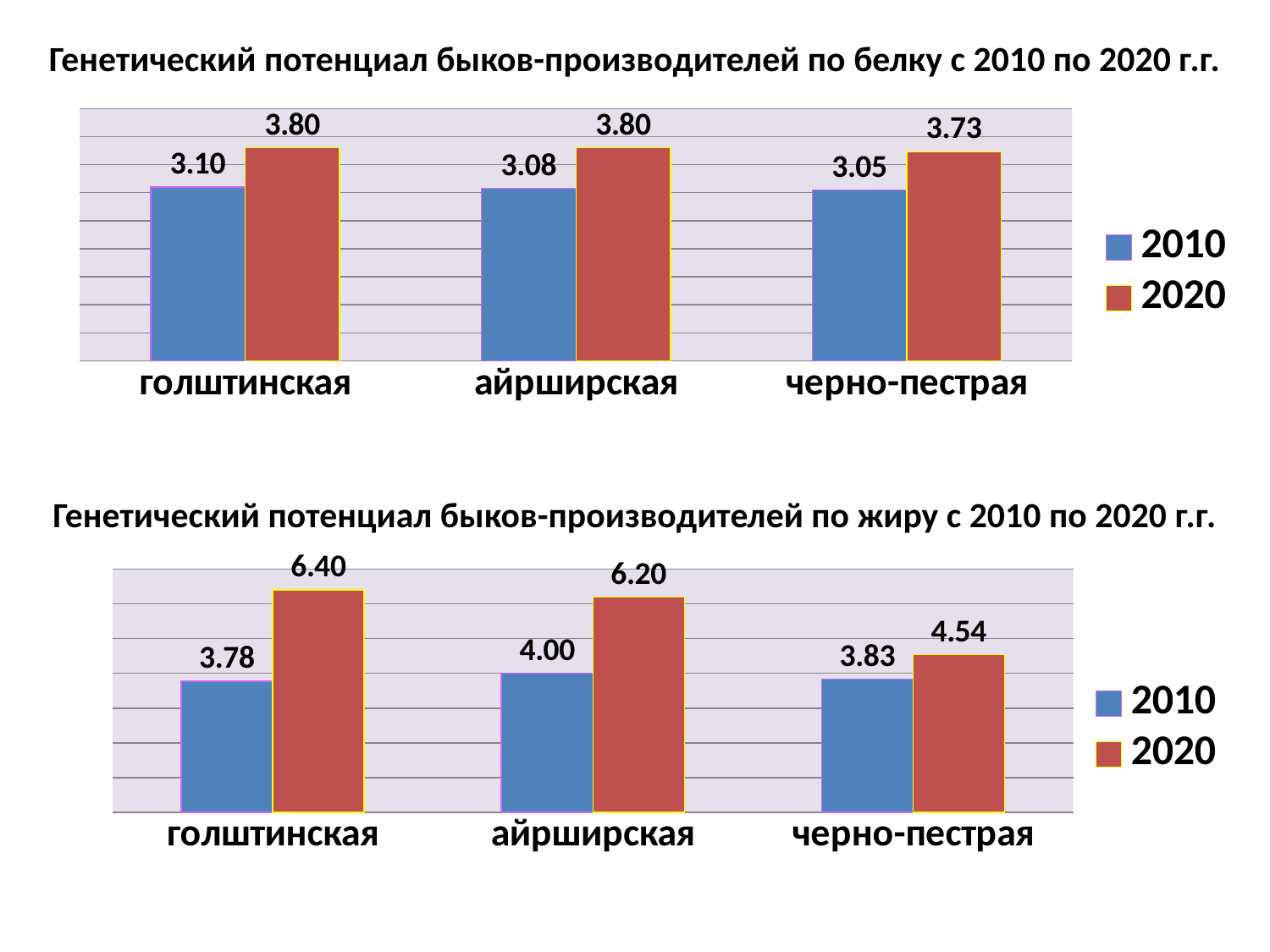

Генетический потенциал быков-производителей по белку с 2010 по 2020 г.г.

### Chart

| Category | 2010 | 2020 |
|---|---|---|
| голштинская | 3.1 | 3.8 |
| айрширская | 3.08 | 3.8 |
| черно-пестрая | 3.05 | 3.73 |
Генетический потенциал быков-производителей по жиру с 2010 по 2020 г.г.

### Chart

| Category | 2010 | 2020 |
|---|---|---|
| голштинская | 3.7800000000000002 | 6.4 |
| айрширская | 4.0 | 6.2 |
| черно-пестрая | 3.8299999999999996 | 4.54 |